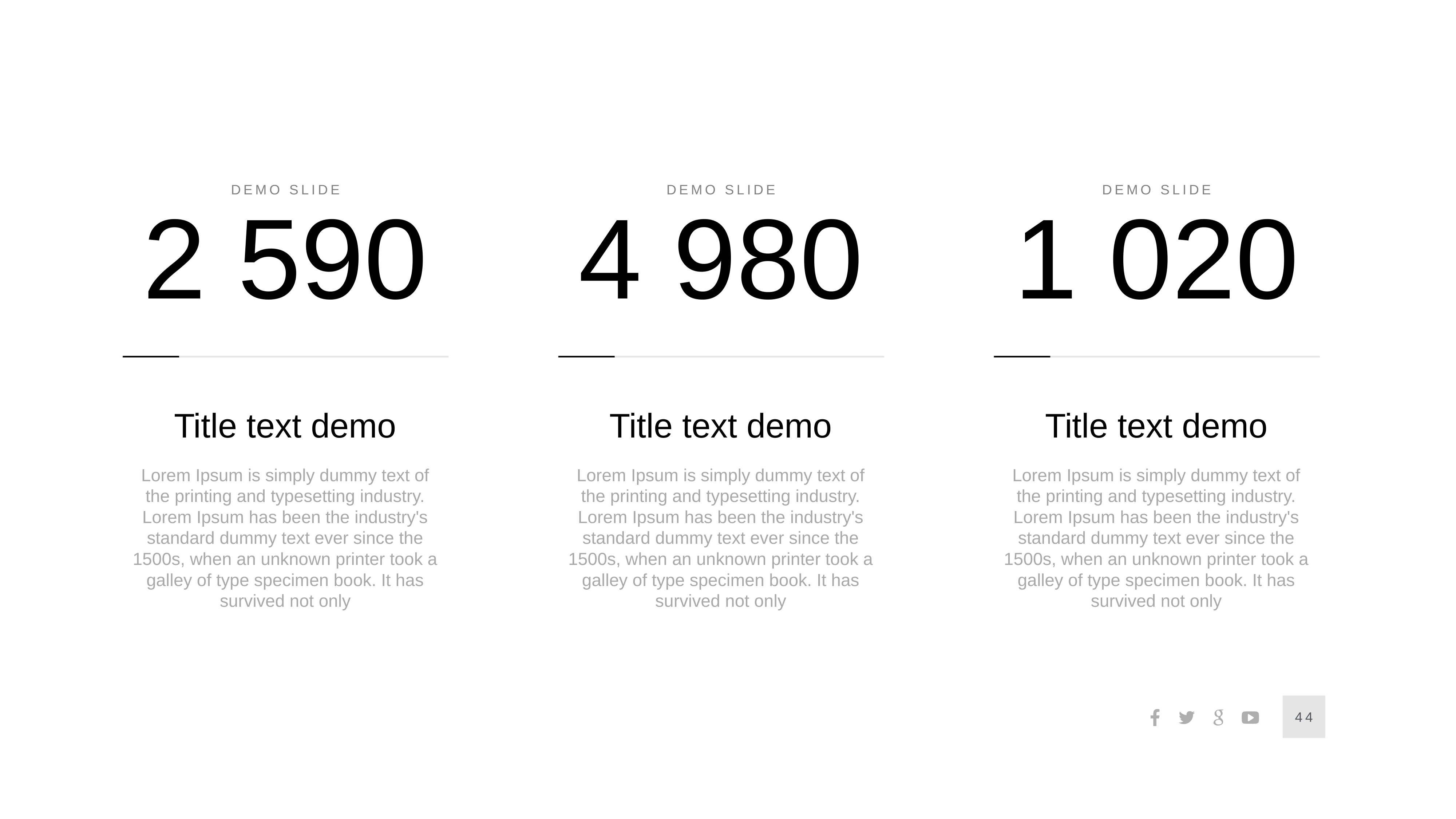

demo slide
2 590

Title text demo
Lorem Ipsum is simply dummy text of the printing and typesetting industry. Lorem Ipsum has been the industry's standard dummy text ever since the 1500s, when an unknown printer took a galley of type specimen book. It has survived not only
demo slide
4 980

Title text demo
Lorem Ipsum is simply dummy text of the printing and typesetting industry. Lorem Ipsum has been the industry's standard dummy text ever since the 1500s, when an unknown printer took a galley of type specimen book. It has survived not only
demo slide
1 020

Title text demo
Lorem Ipsum is simply dummy text of the printing and typesetting industry. Lorem Ipsum has been the industry's standard dummy text ever since the 1500s, when an unknown printer took a galley of type specimen book. It has survived not only
44